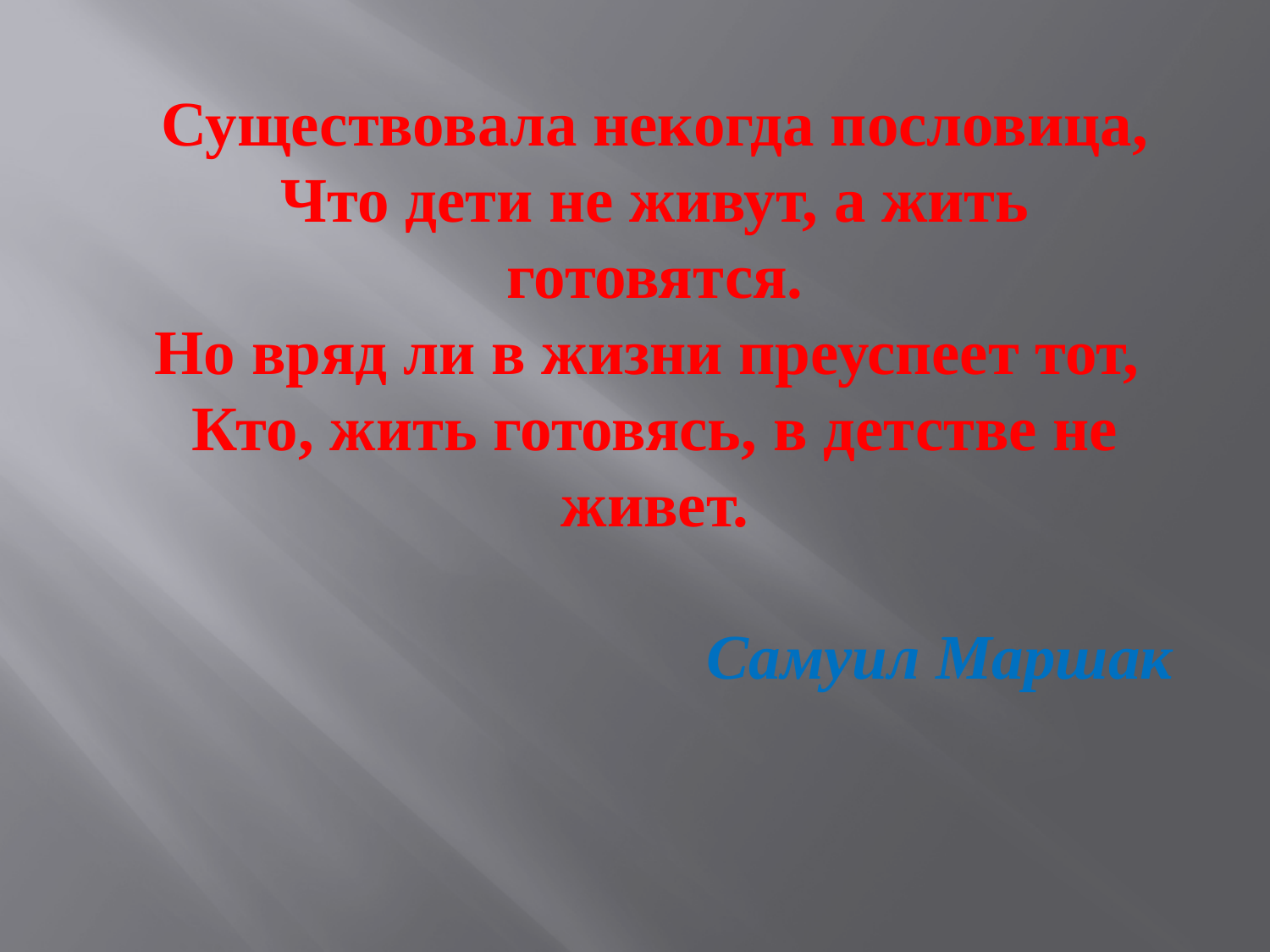

Существовала некогда пословица,
Что дети не живут, а жить готовятся.
Но вряд ли в жизни преуспеет тот,
Кто, жить готовясь, в детстве не живет.

Самуил Маршак